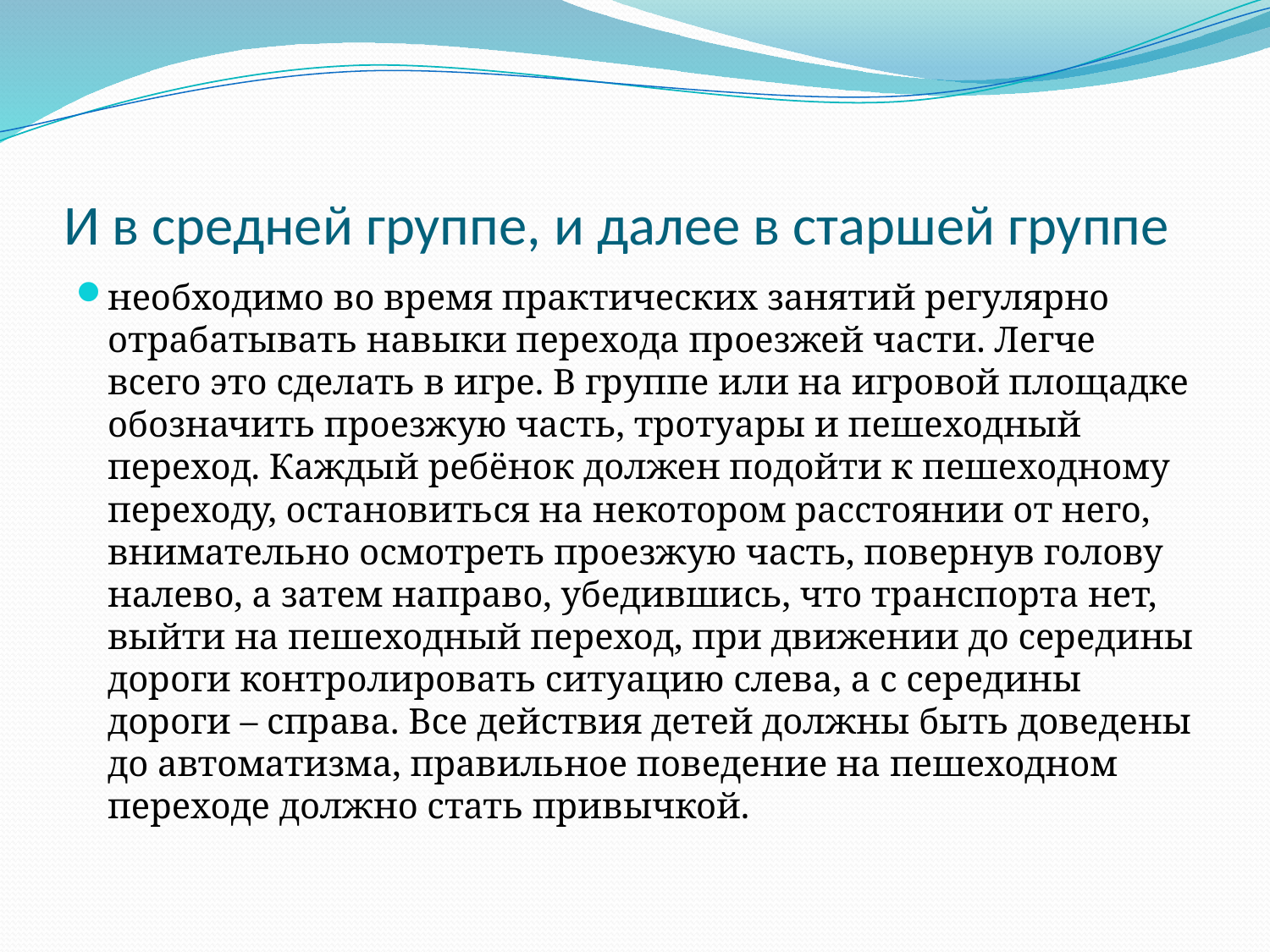

# И в средней группе, и далее в старшей группе
необходимо во время практических занятий регулярно отрабатывать навыки перехода проезжей части. Легче всего это сделать в игре. В группе или на игровой площадке обозначить проезжую часть, тротуары и пешеходный переход. Каждый ребёнок должен подойти к пешеходному переходу, остановиться на некотором расстоянии от него, внимательно осмотреть проезжую часть, повернув голову налево, а затем направо, убедившись, что транспорта нет, выйти на пешеходный переход, при движении до середины дороги контролировать ситуацию слева, а с середины дороги – справа. Все действия детей должны быть доведены до автоматизма, правильное поведение на пешеходном переходе должно стать привычкой.